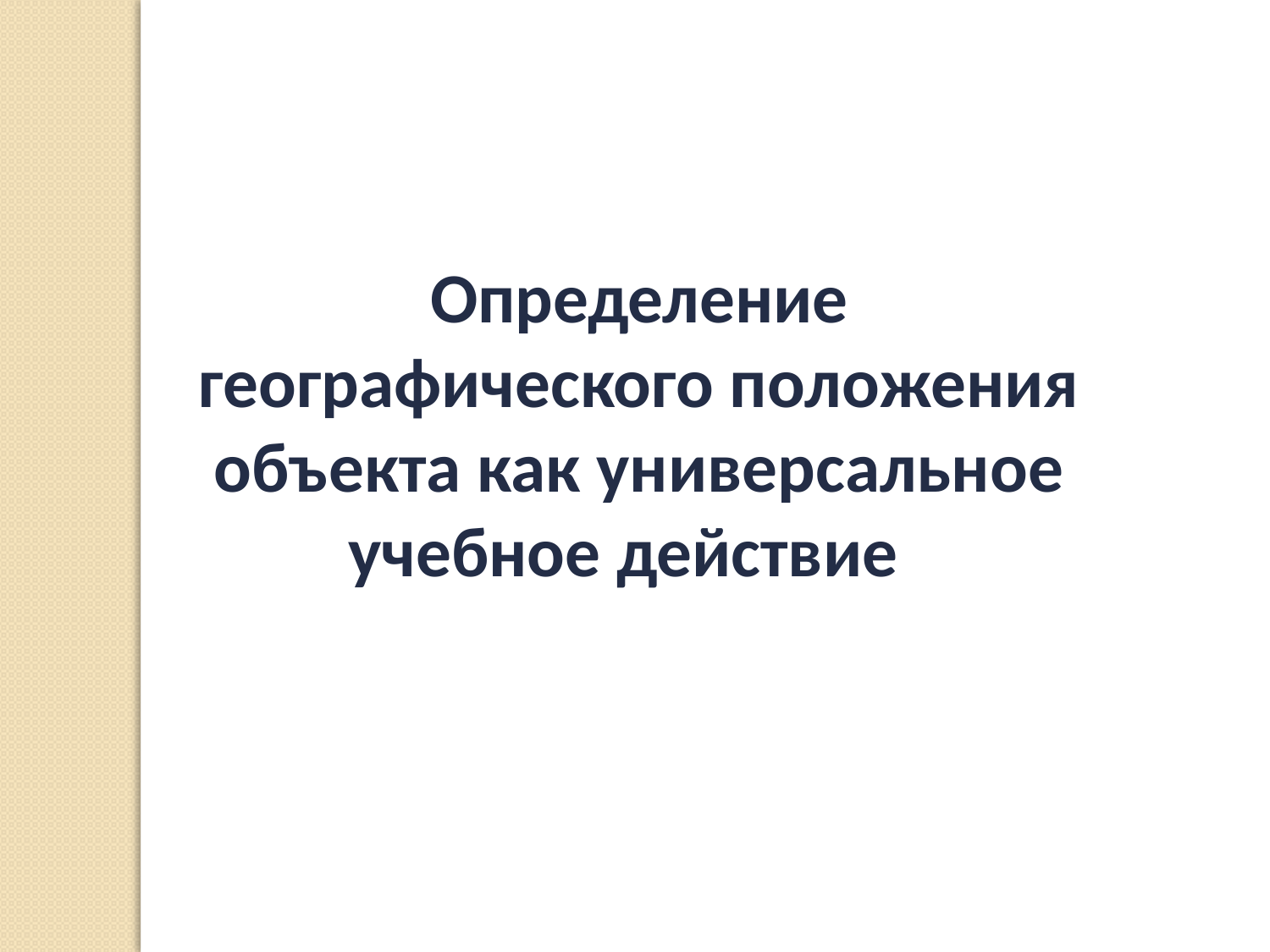

Определение географического положения объекта как универсальное учебное действие